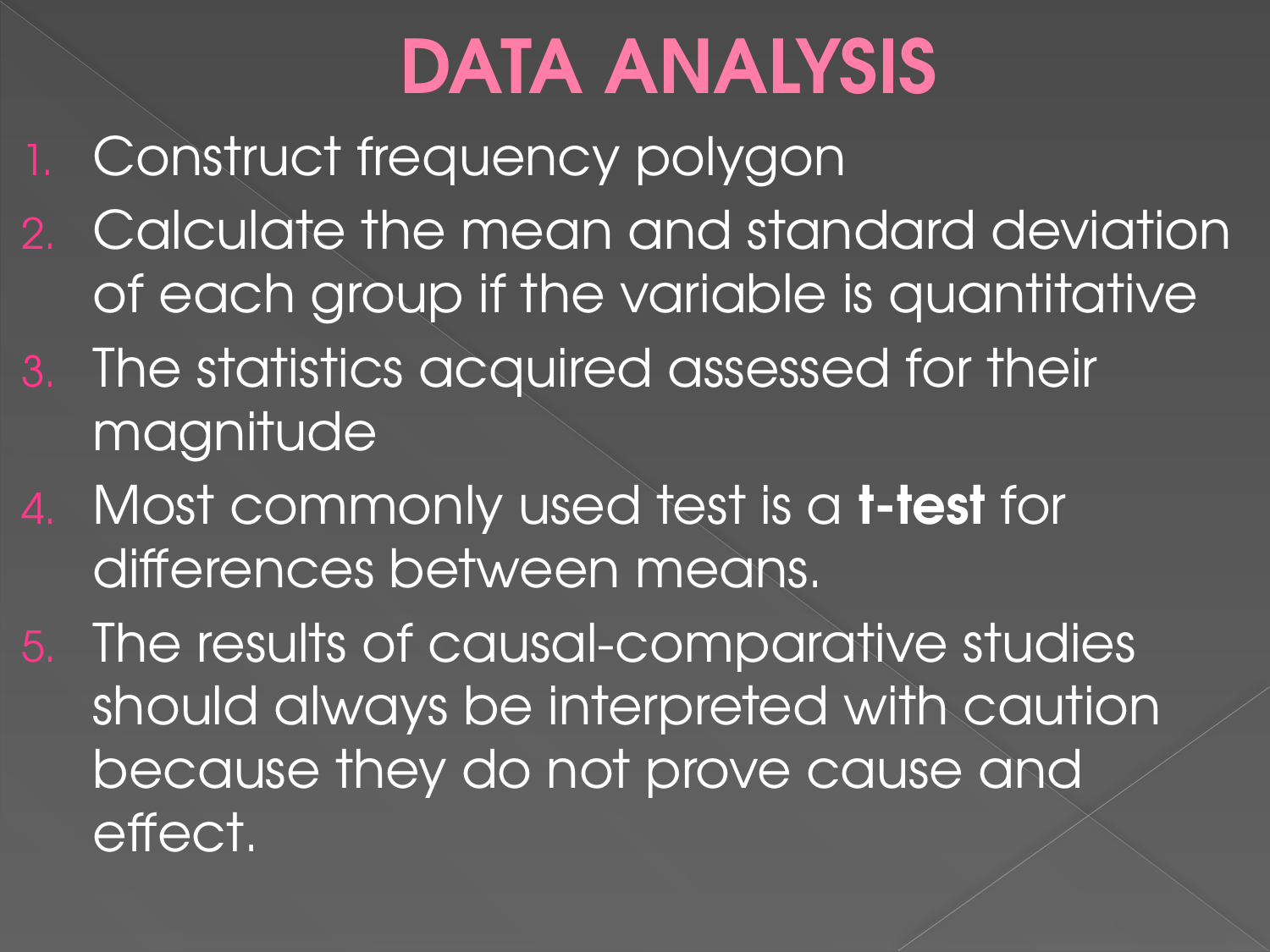

# DATA ANALYSIS
Construct frequency polygon
Calculate the mean and standard deviation of each group if the variable is quantitative
The statistics acquired assessed for their magnitude
Most commonly used test is a t-test for differences between means.
The results of causal-comparative studies should always be interpreted with caution because they do not prove cause and effect.